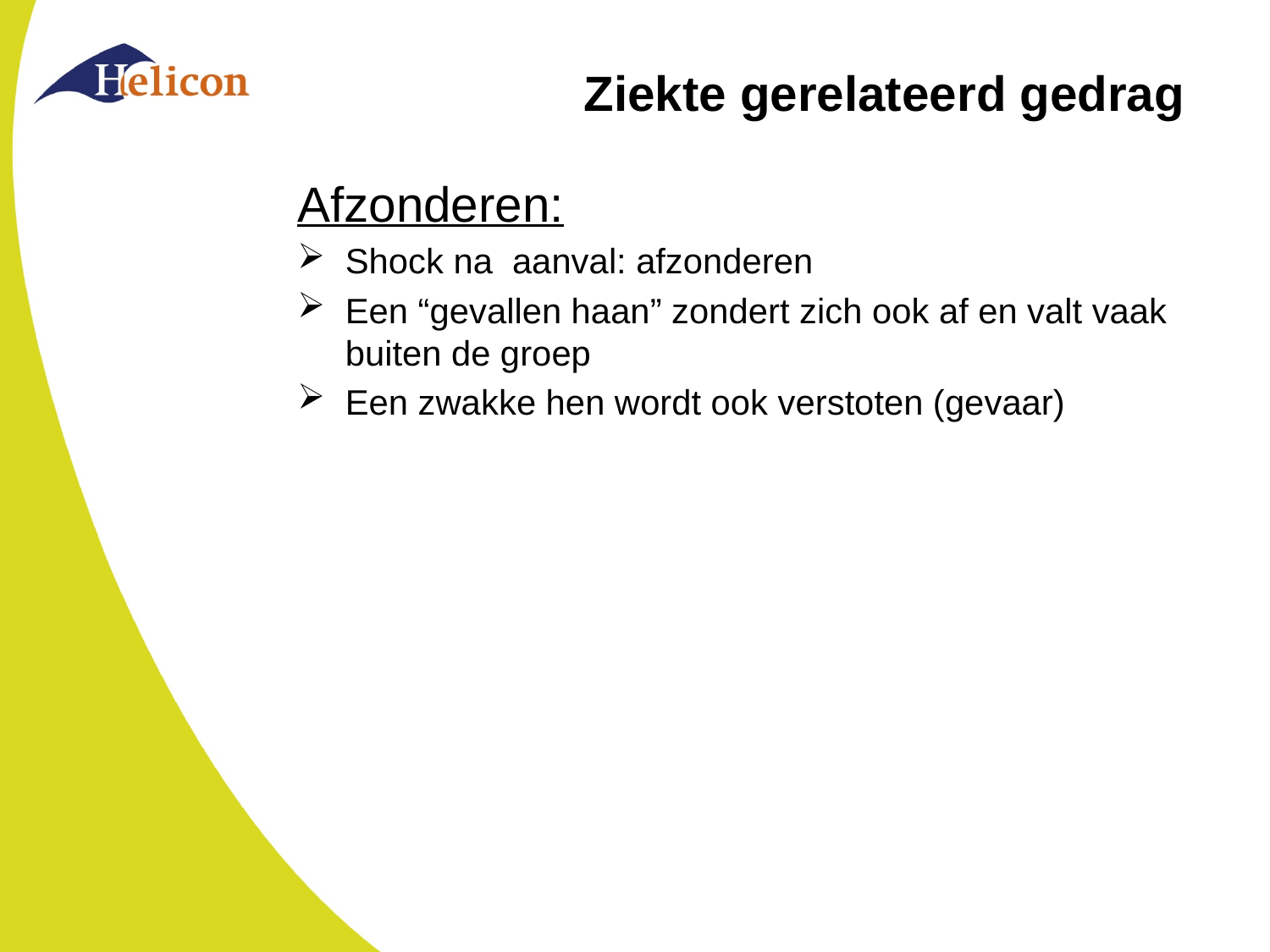

# Ziekte gerelateerd gedrag
Afzonderen:
Shock na  aanval: afzonderen
Een “gevallen haan” zondert zich ook af en valt vaak buiten de groep
Een zwakke hen wordt ook verstoten (gevaar)